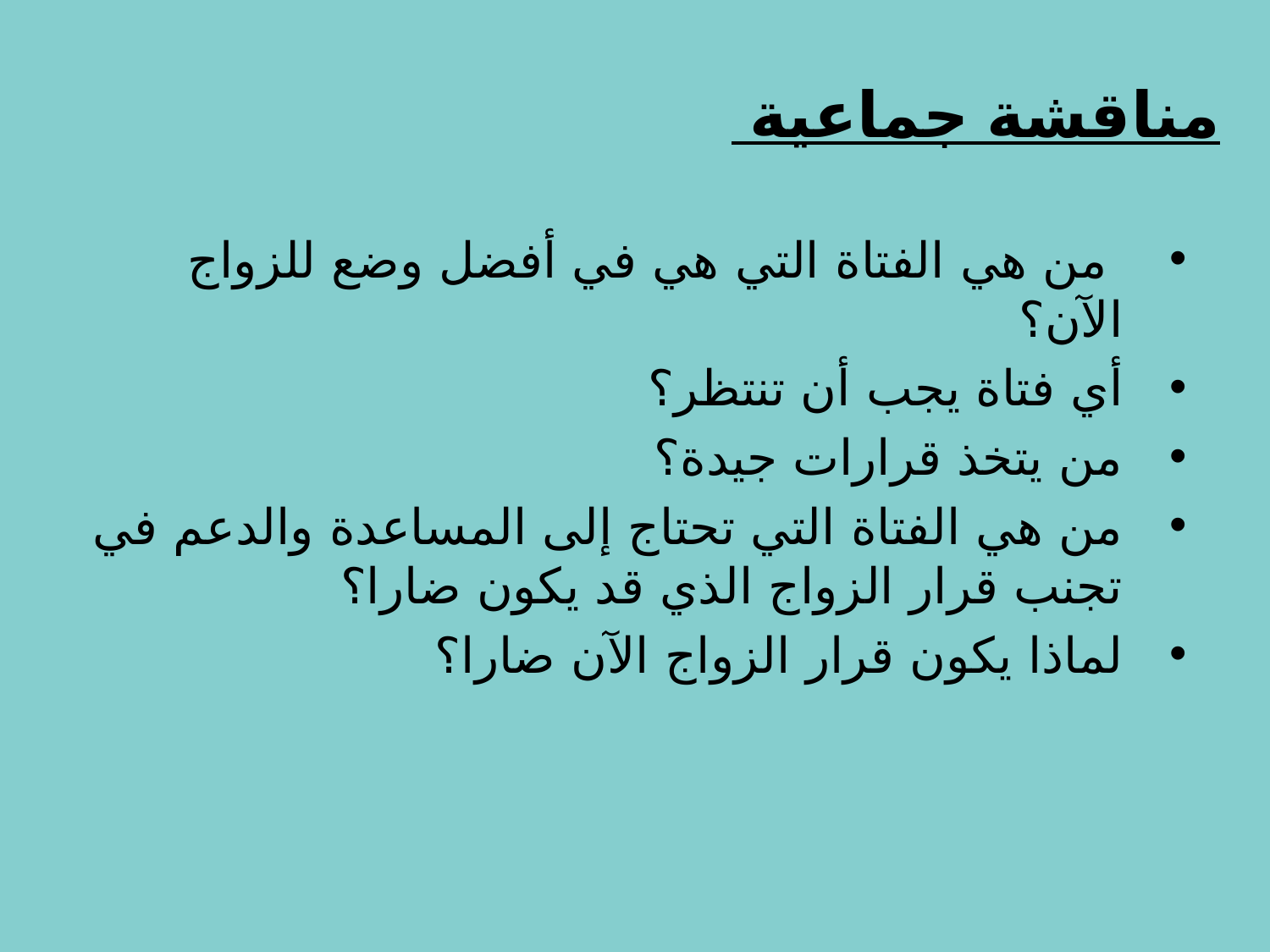

# مناقشة جماعية
 من هي الفتاة التي هي في أفضل وضع للزواج الآن؟
أي فتاة يجب أن تنتظر؟
من يتخذ قرارات جيدة؟
من هي الفتاة التي تحتاج إلى المساعدة والدعم في تجنب قرار الزواج الذي قد يكون ضارا؟
لماذا يكون قرار الزواج الآن ضارا؟